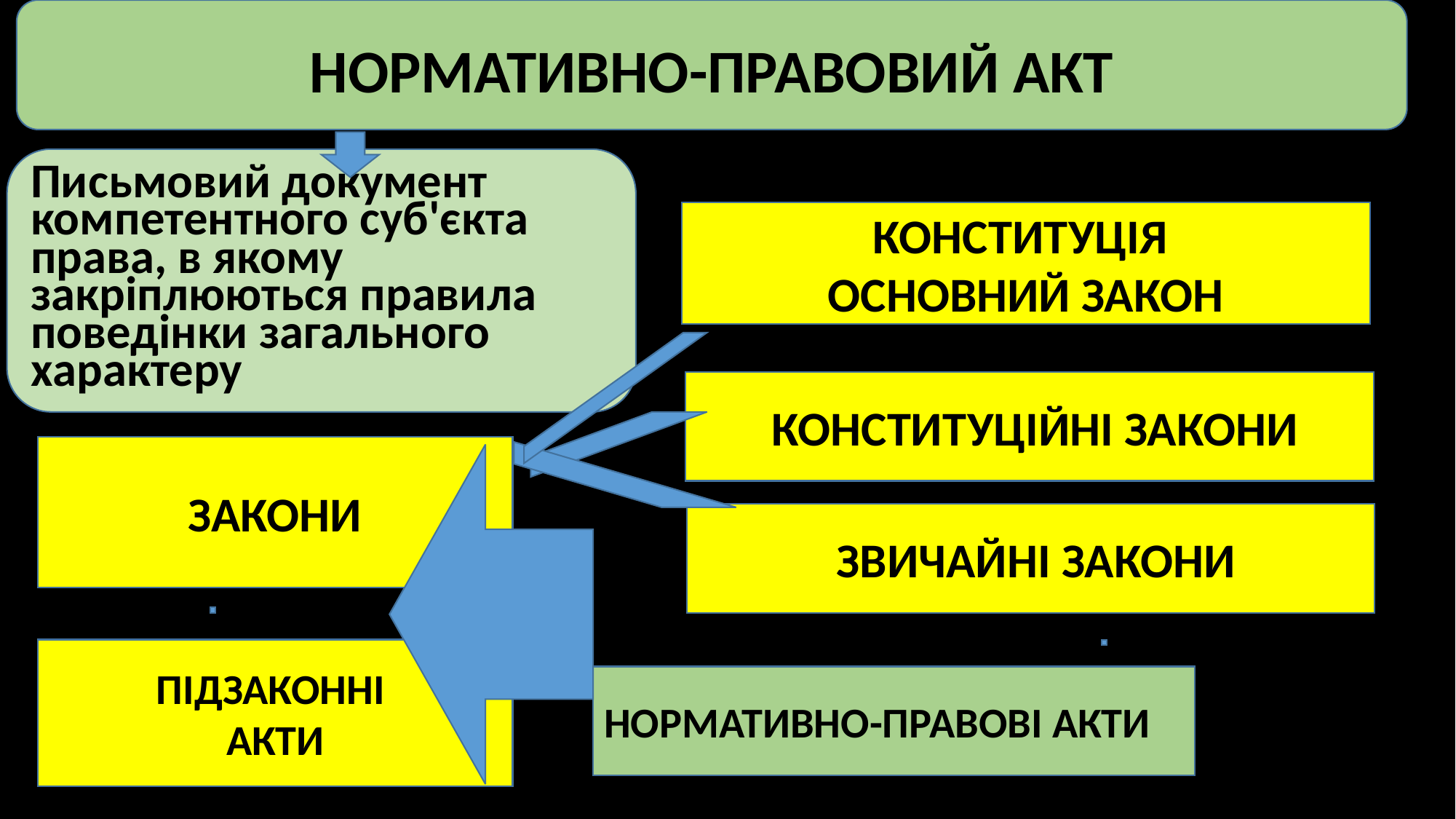

НОРМАТИВНО-ПРАВОВИЙ АКТ

Письмовий документ компетентного суб'єкта права, в якому закріплюються правила поведінки загального характеру
КОНСТИТУЦІЯ
ОСНОВНИЙ ЗАКОН

 КОНСТИТУЦІЙНІ ЗАКОНИ

ЗАКОНИ

 ЗВИЧАЙНІ ЗАКОНИ

ПІДЗАКОННІ
АКТИ

НОРМАТИВНО-ПРАВОВІ АКТИ